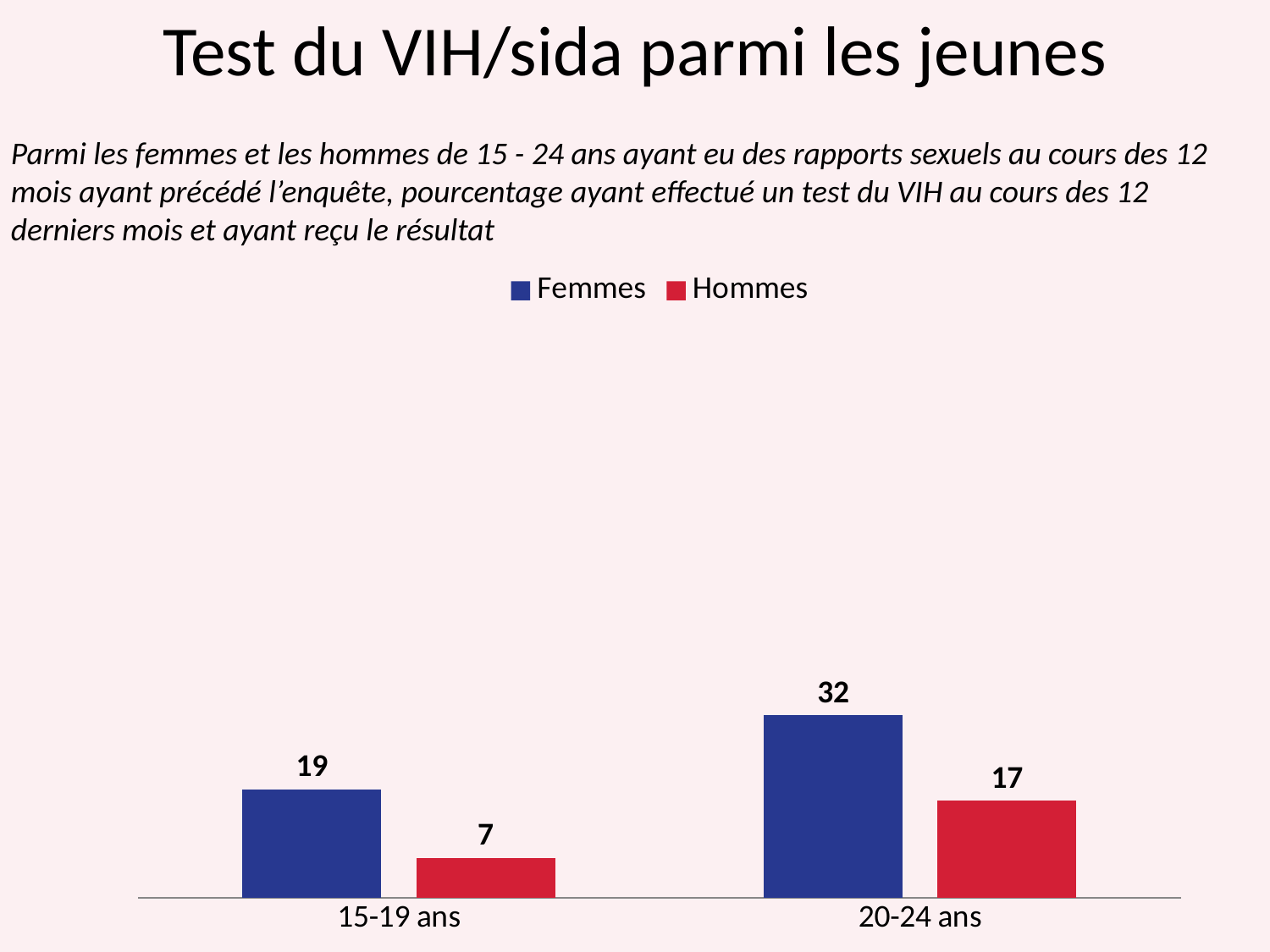

# Test du VIH/sida parmi les jeunes
Parmi les femmes et les hommes de 15 - 24 ans ayant eu des rapports sexuels au cours des 12  mois ayant précédé l’enquête, pourcentage ayant effectué un test du VIH au cours des 12 derniers mois et ayant reçu le résultat

### Chart

| Category | Femmes | Hommes |
|---|---|---|
| 15-19 ans | 19.0 | 7.0 |
| 20-24 ans | 32.0 | 17.0 |